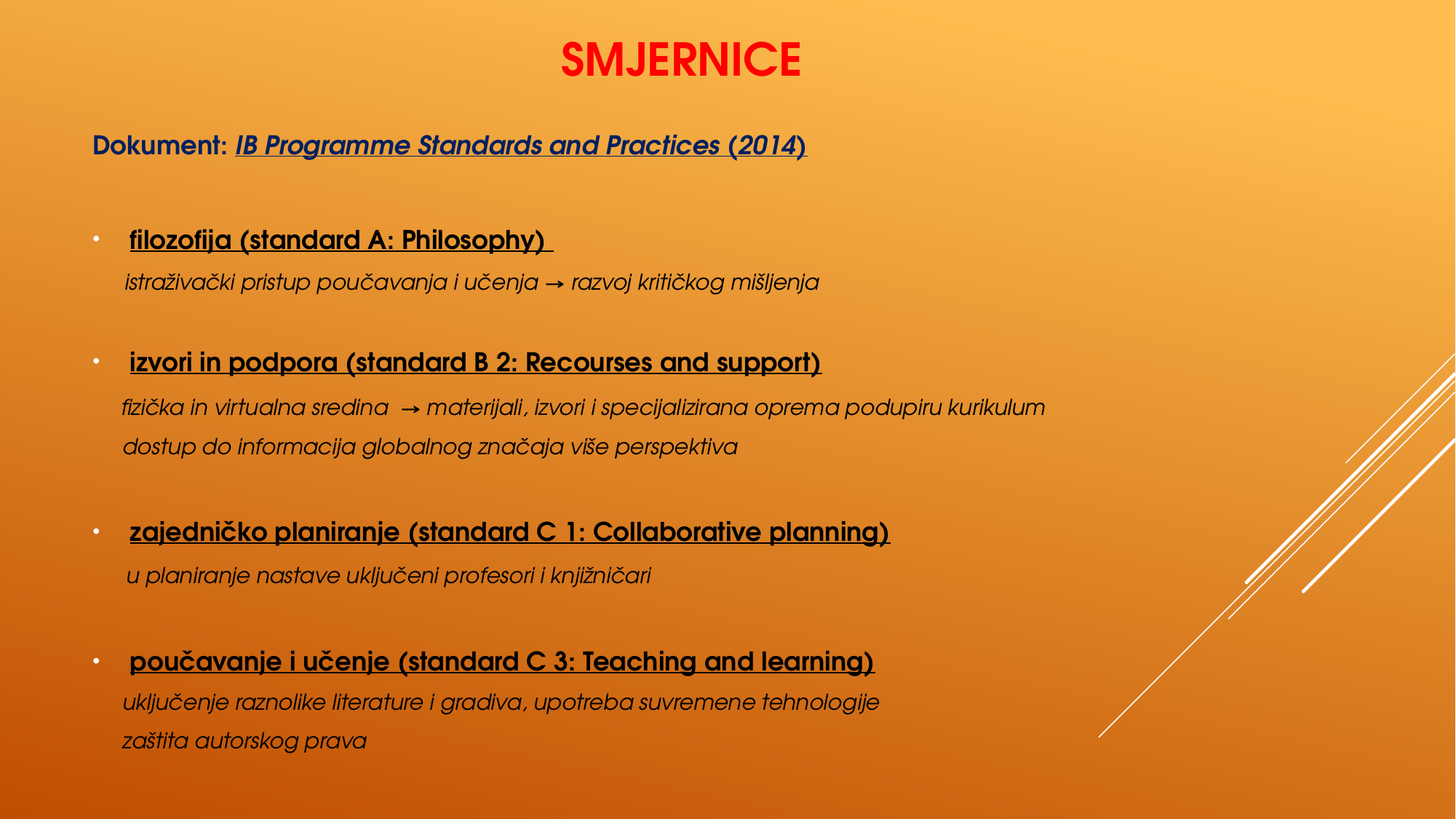

# Smjernice
Dokument: IB Programme Standards and Practices (2014)

filozofija (standard A: Philosophy)
     istraživački pristup poučavanja i učenja → razvoj kritičkog mišljenja

izvori in podpora (standard B 2: Recourses and support)
    fizička in virtualna sredina  → materijali, izvori i specijalizirana oprema podupiru kurikulum
     dostup do informacija globalnog značaja više perspektiva

zajedničko planiranje (standard C 1: Collaborative planning)
     u planiranje nastave uključeni profesori i knjižničari

poučavanje i učenje (standard C 3: Teaching and learning)
     uključenje raznolike literature i gradiva, upotreba suvremene tehnologije
     zaštita autorskog prava